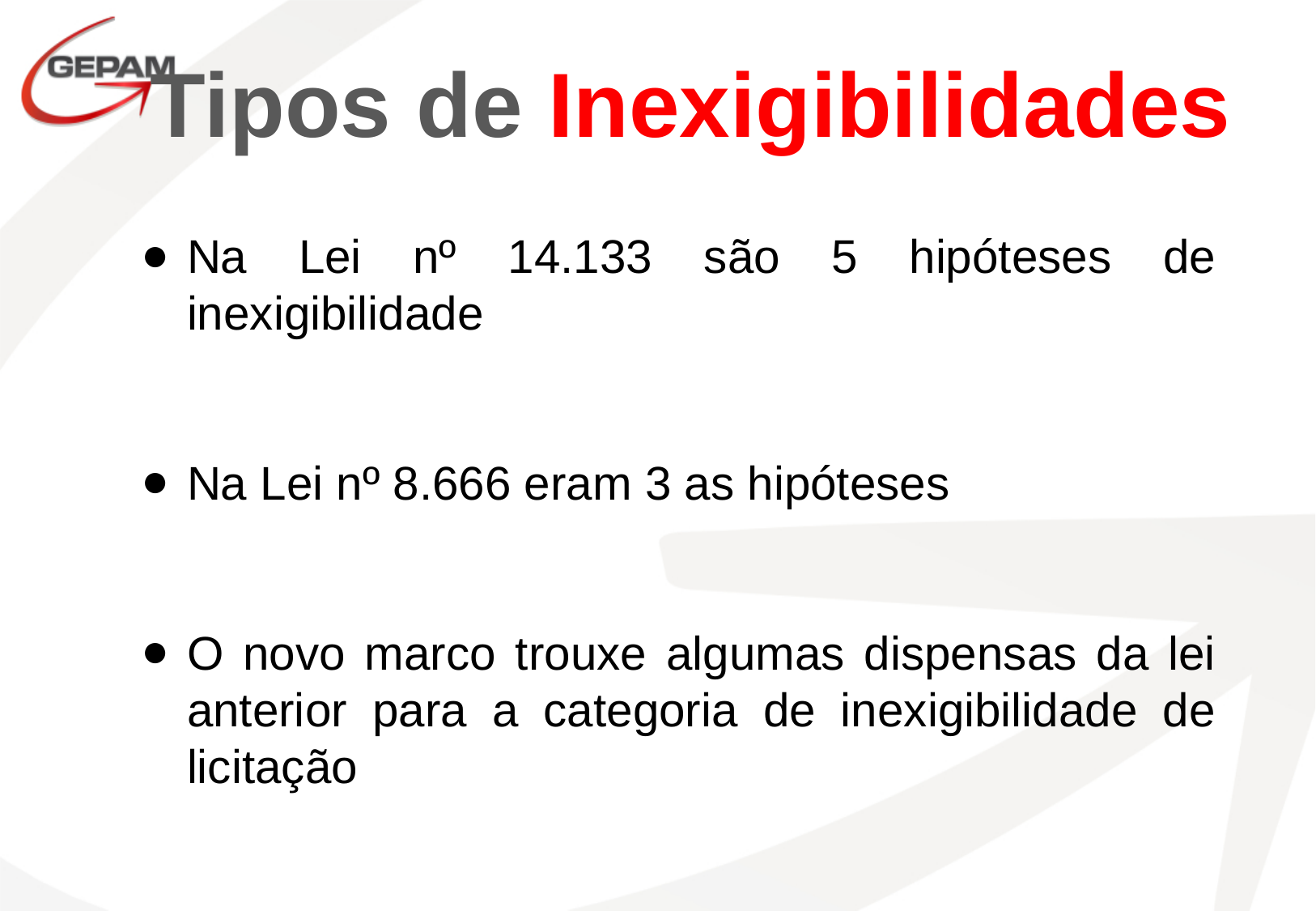

# Tipos de Inexigibilidades
Na Lei nº 14.133 são 5 hipóteses de inexigibilidade

Na Lei nº 8.666 eram 3 as hipóteses

O novo marco trouxe algumas dispensas da lei anterior para a categoria de inexigibilidade de licitação